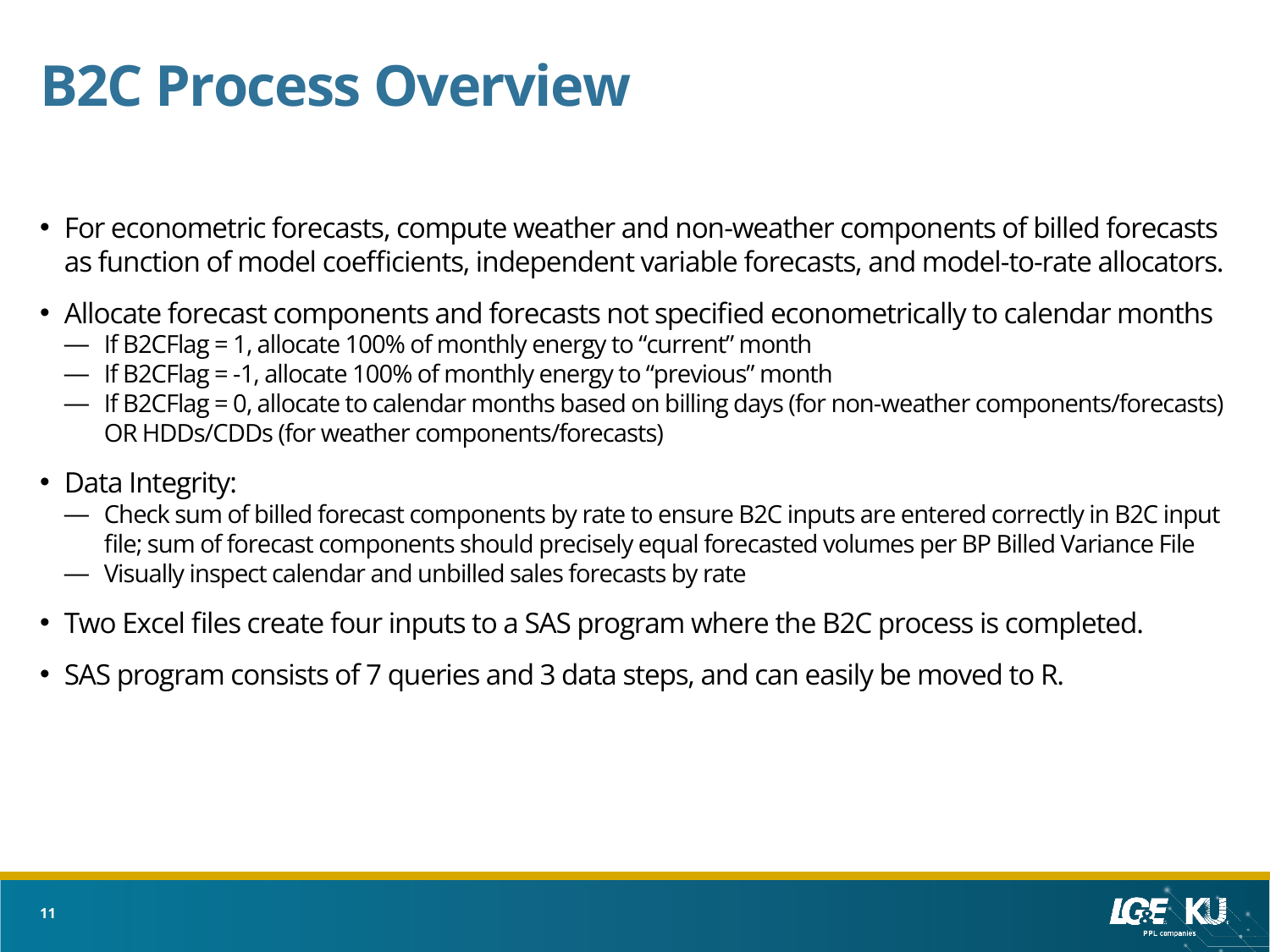

# B2C Process Overview
For econometric forecasts, compute weather and non-weather components of billed forecasts as function of model coefficients, independent variable forecasts, and model-to-rate allocators.
Allocate forecast components and forecasts not specified econometrically to calendar months
If B2CFlag = 1, allocate 100% of monthly energy to “current” month
If B2CFlag = -1, allocate 100% of monthly energy to “previous” month
If B2CFlag = 0, allocate to calendar months based on billing days (for non-weather components/forecasts) OR HDDs/CDDs (for weather components/forecasts)
Data Integrity:
Check sum of billed forecast components by rate to ensure B2C inputs are entered correctly in B2C input file; sum of forecast components should precisely equal forecasted volumes per BP Billed Variance File
Visually inspect calendar and unbilled sales forecasts by rate
Two Excel files create four inputs to a SAS program where the B2C process is completed.
SAS program consists of 7 queries and 3 data steps, and can easily be moved to R.
11